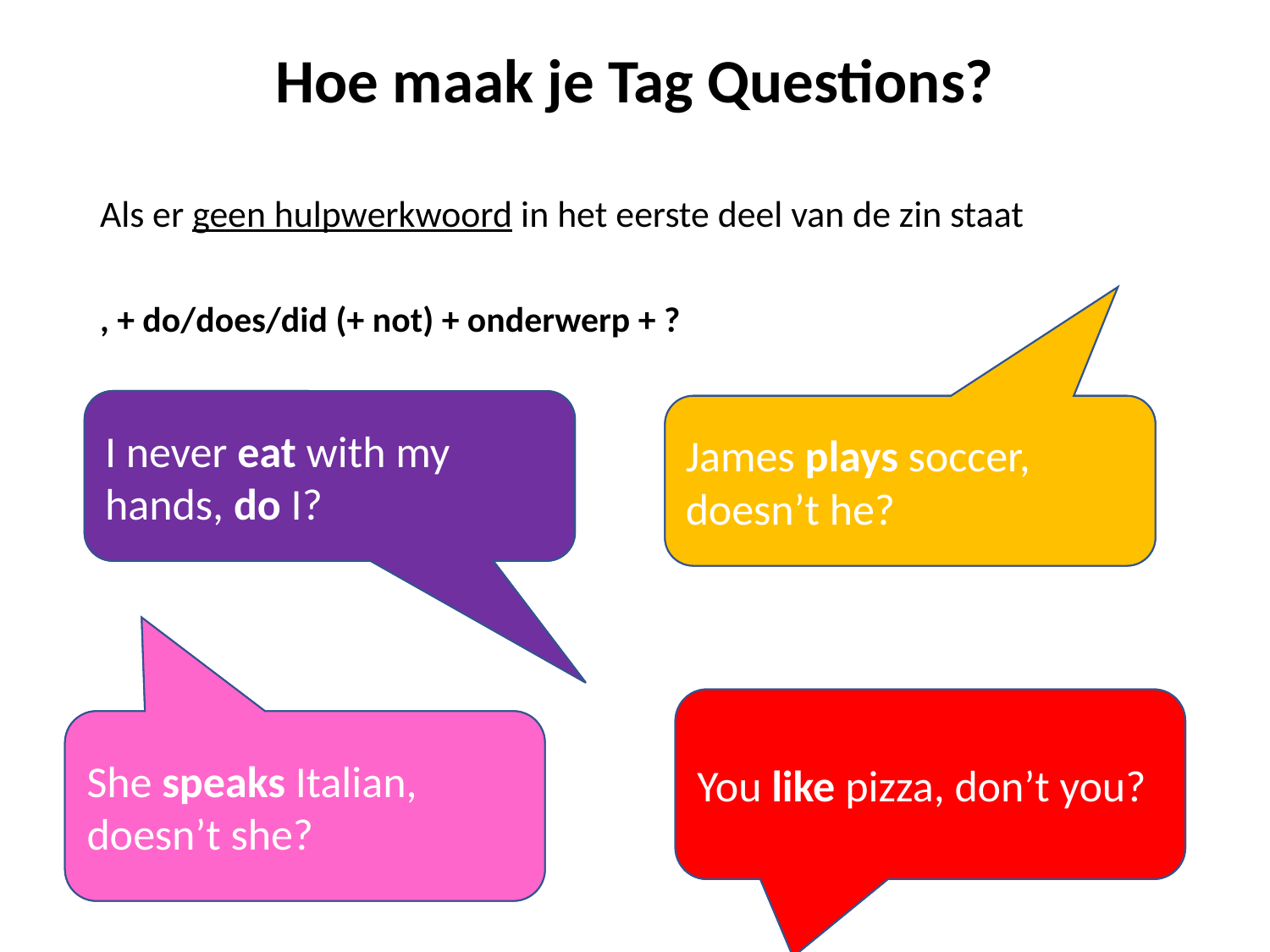

# Hoe maak je Tag Questions?
Als er geen hulpwerkwoord in het eerste deel van de zin staat

, + do/does/did (+ not) + onderwerp + ?

I never eat with my hands, do I?
I never eat with my hands, . . .
James plays soccer, . . .
James plays soccer, doesn’t he?
You like pizza, . . .
You like pizza, don’t you?
She speaks Italian, . . .
She speaks Italian, doesn’t she?